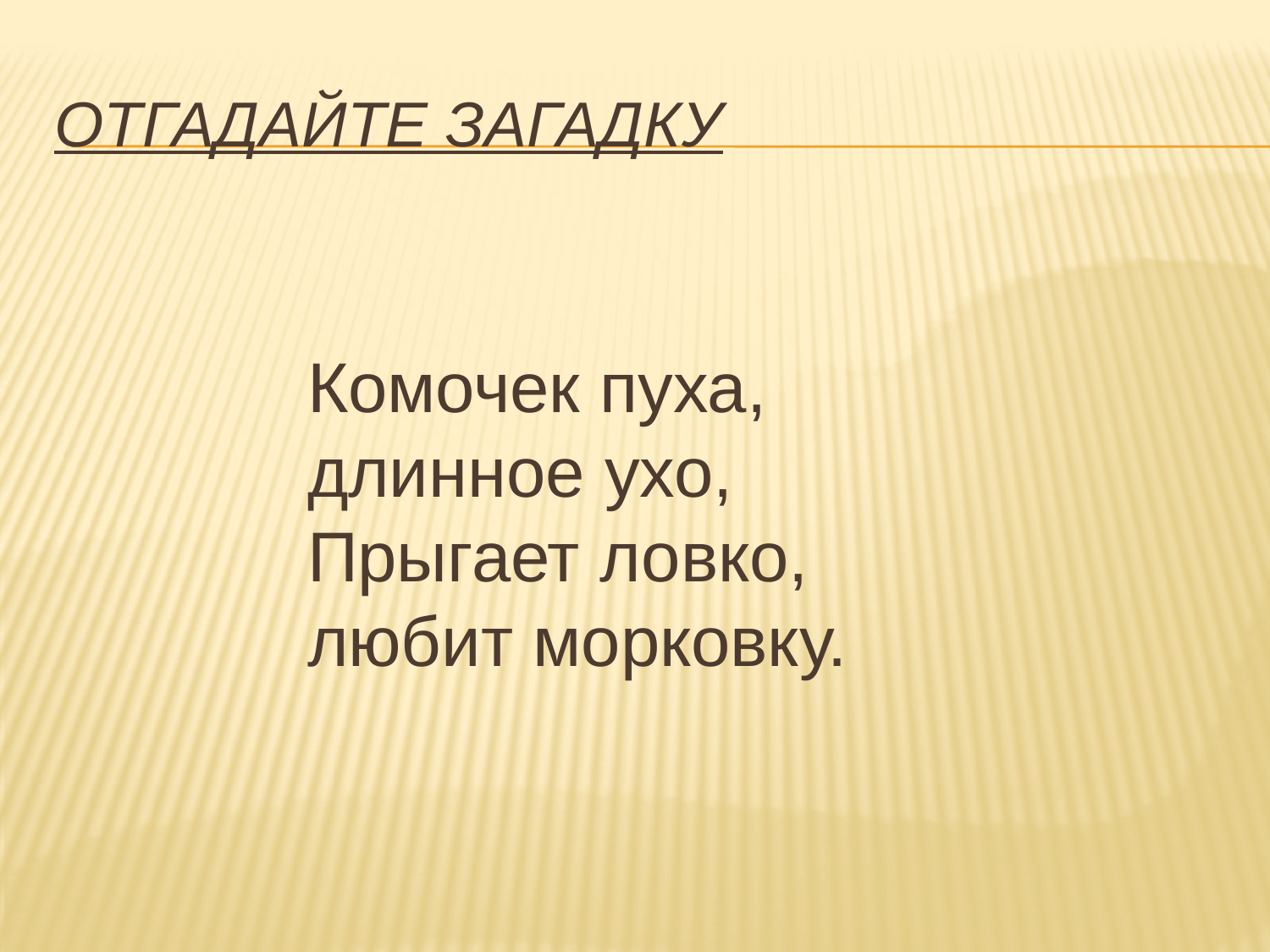

# Отгадайте загадку
Комочек пуха,
длинное ухо,
Прыгает ловко,
любит морковку.